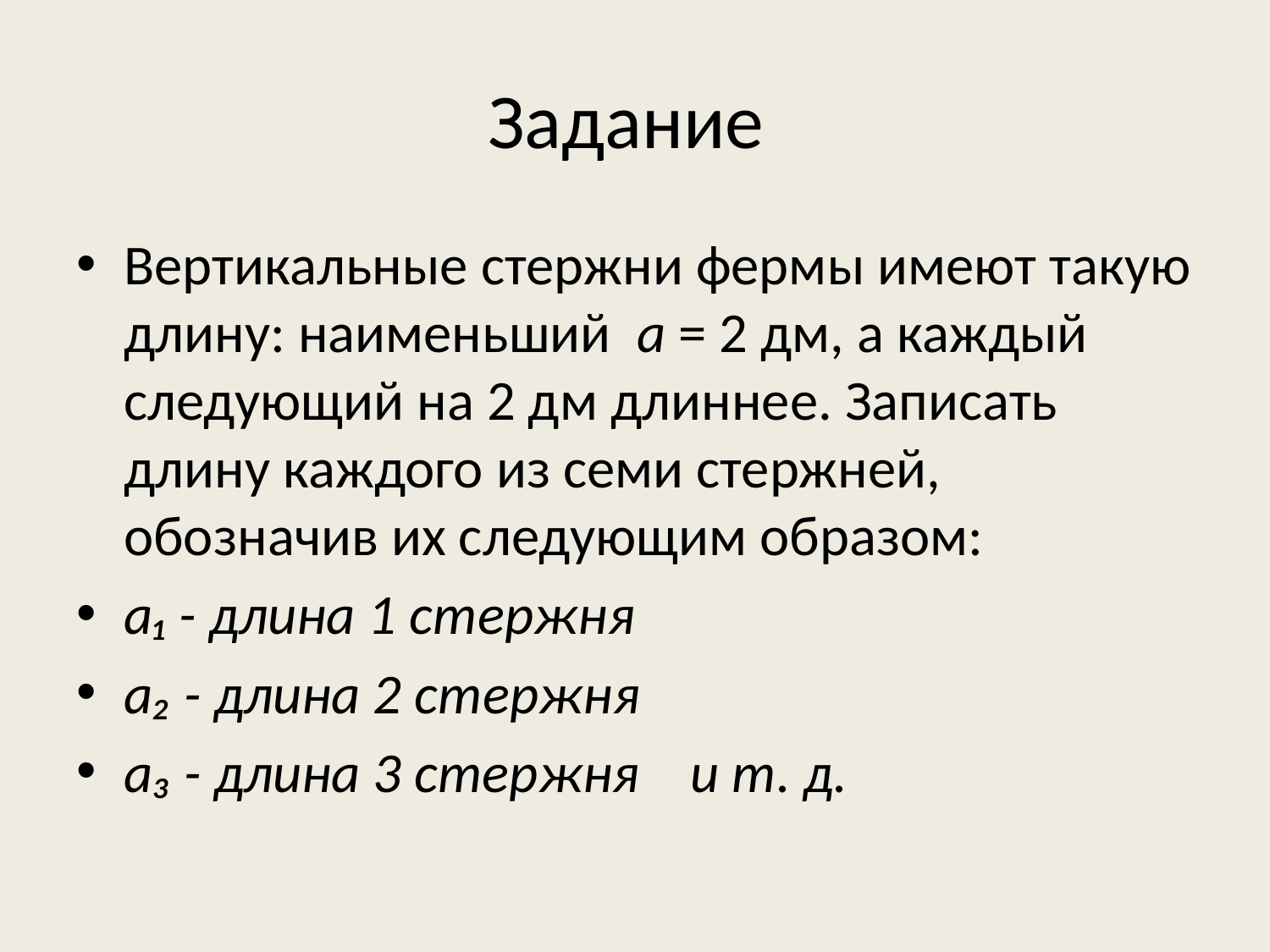

# Задание
Вертикальные стержни фермы имеют такую длину: наименьший  а = 2 дм, а каждый следующий на 2 дм длиннее. Записать длину каждого из семи стержней, обозначив их следующим образом:
а₁ - длина 1 стержня
а₂ - длина 2 стержня
а₃ - длина 3 стержня    и т. д.